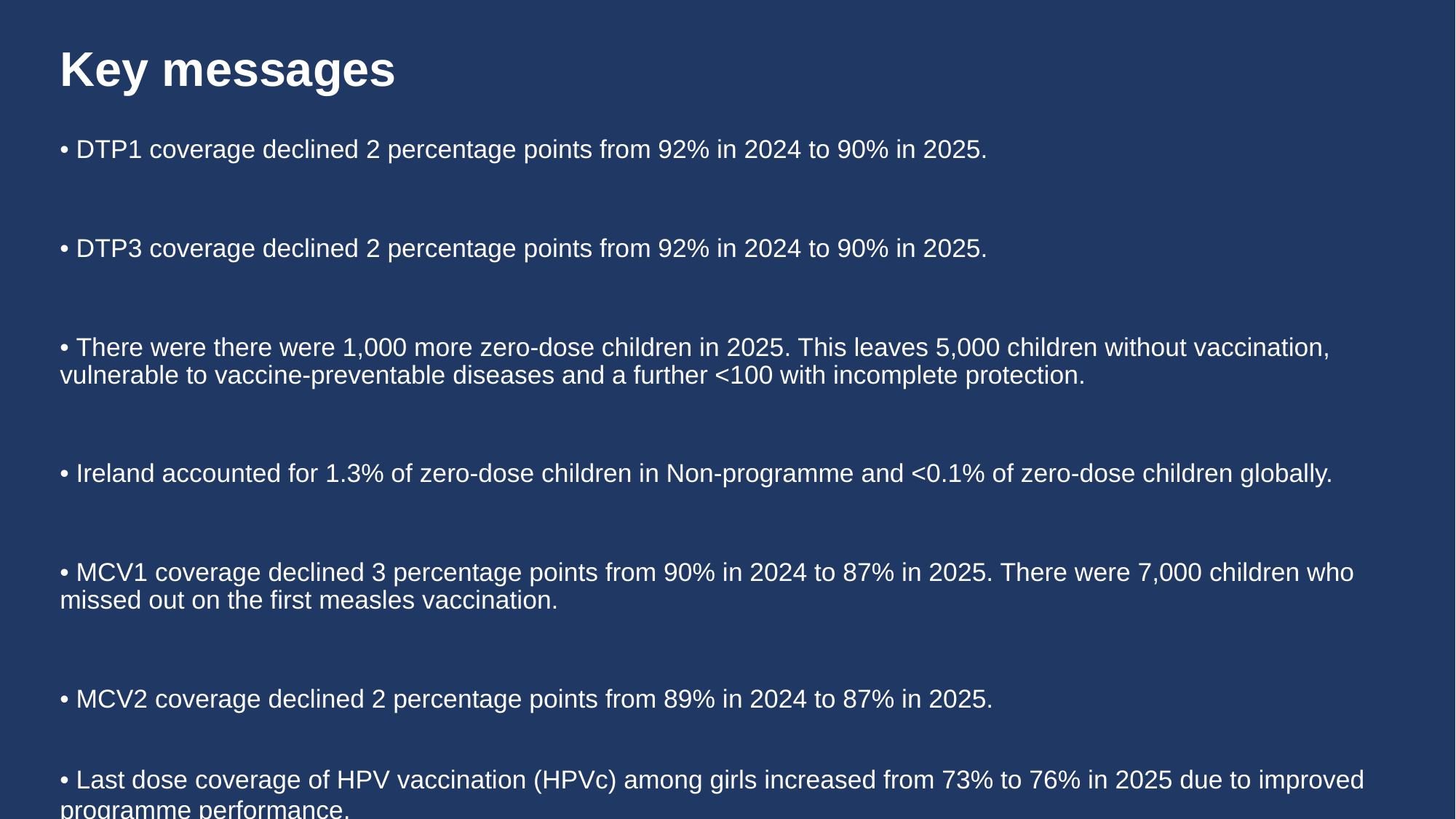

# Key messages
• DTP1 coverage declined 2 percentage points from 92% in 2024 to 90% in 2025.

• DTP3 coverage declined 2 percentage points from 92% in 2024 to 90% in 2025.

• There were there were 1,000 more zero-dose children in 2025. This leaves 5,000 children without vaccination, vulnerable to vaccine-preventable diseases and a further <100 with incomplete protection.

• Ireland accounted for 1.3% of zero-dose children in Non-programme and <0.1% of zero-dose children globally.

• MCV1 coverage declined 3 percentage points from 90% in 2024 to 87% in 2025. There were 7,000 children who missed out on the first measles vaccination.

• MCV2 coverage declined 2 percentage points from 89% in 2024 to 87% in 2025.

• Last dose coverage of HPV vaccination (HPVc) among girls increased from 73% to 76% in 2025 due to improved programme performance.